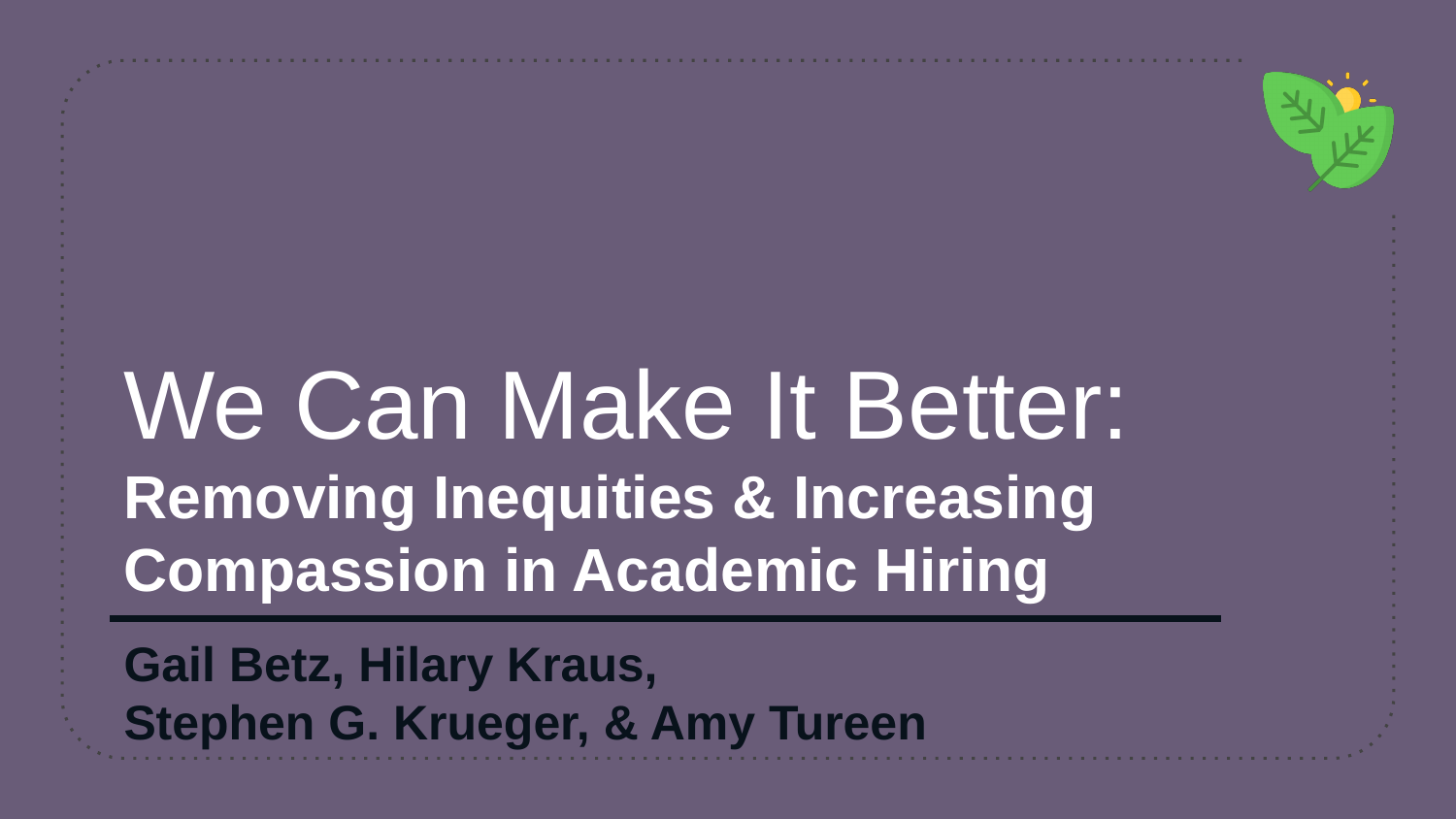

# We Can Make It Better:
Removing Inequities & Increasing Compassion in Academic Hiring
Gail Betz, Hilary Kraus,
Stephen G. Krueger, & Amy Tureen